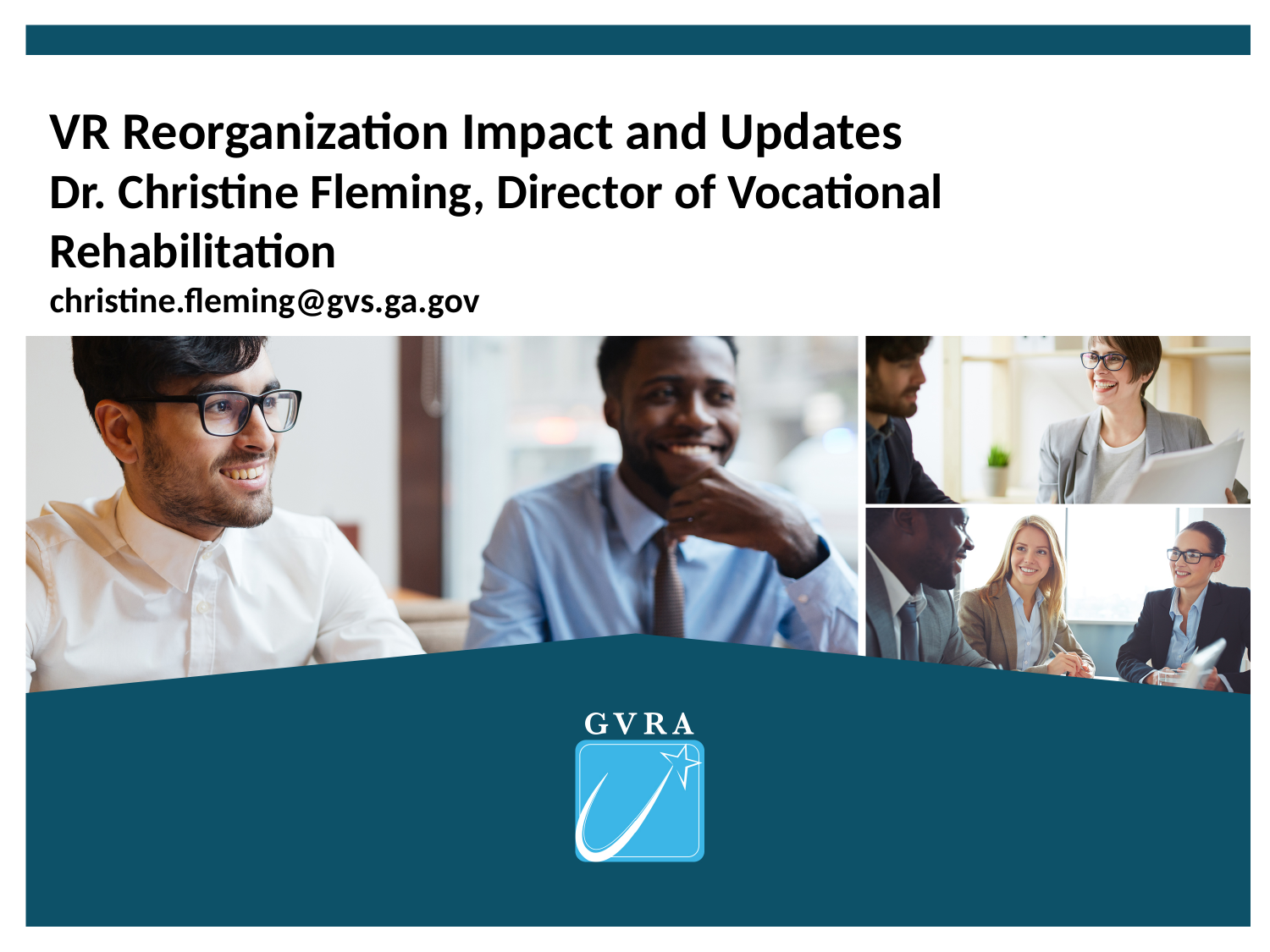

VR Reorganization Impact and Updates
Dr. Christine Fleming, Director of Vocational Rehabilitation
christine.fleming@gvs.ga.gov